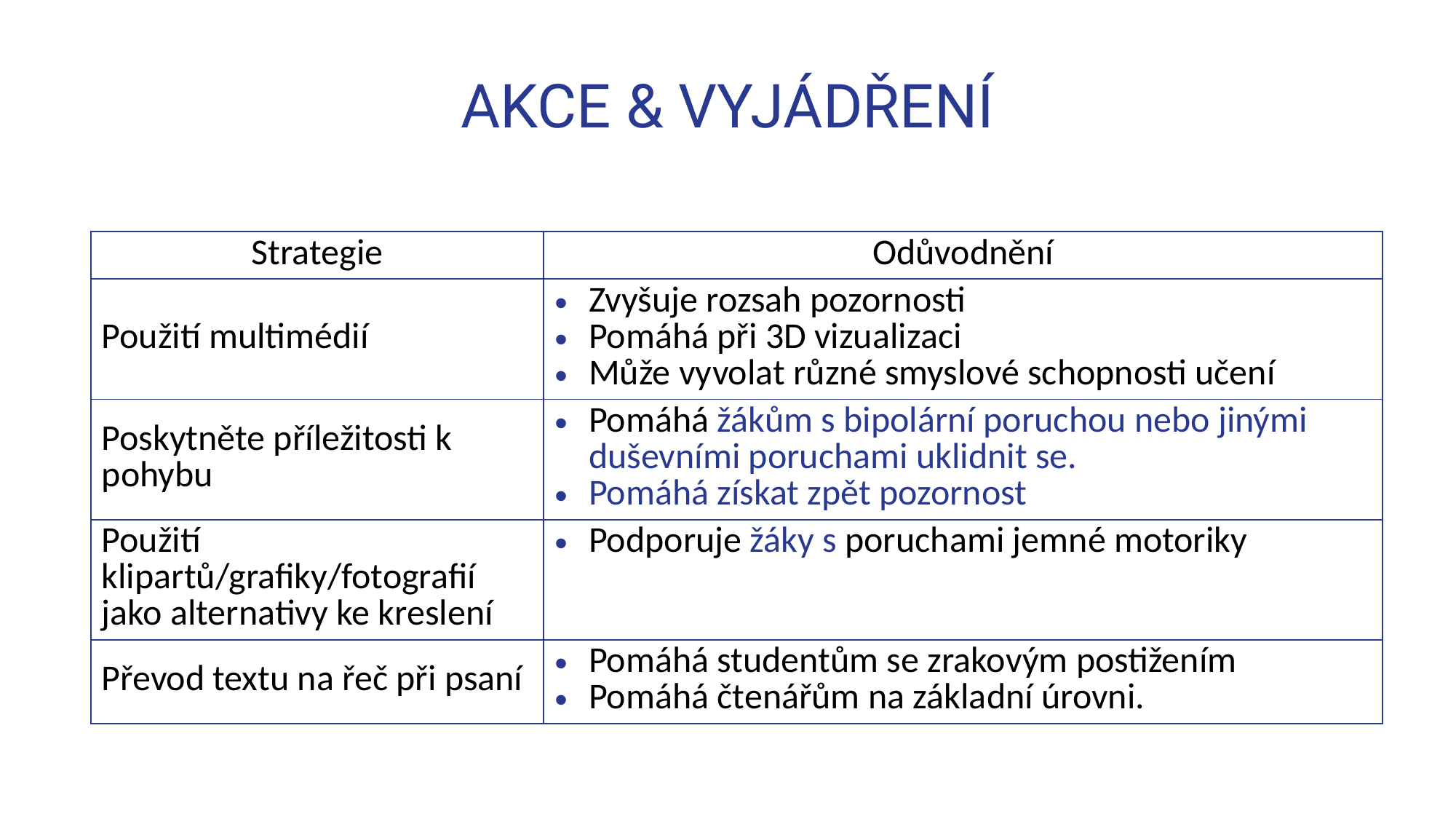

# AKCE & VYJÁDŘENÍ
| Strategie | Odůvodnění |
| --- | --- |
| Použití multimédií | Zvyšuje rozsah pozornosti Pomáhá při 3D vizualizaci Může vyvolat různé smyslové schopnosti učení |
| Poskytněte příležitosti k pohybu | Pomáhá žákům s bipolární poruchou nebo jinými duševními poruchami uklidnit se. Pomáhá získat zpět pozornost |
| Použití klipartů/grafiky/fotografií jako alternativy ke kreslení | Podporuje žáky s poruchami jemné motoriky |
| Převod textu na řeč při psaní | Pomáhá studentům se zrakovým postižením Pomáhá čtenářům na základní úrovni. |